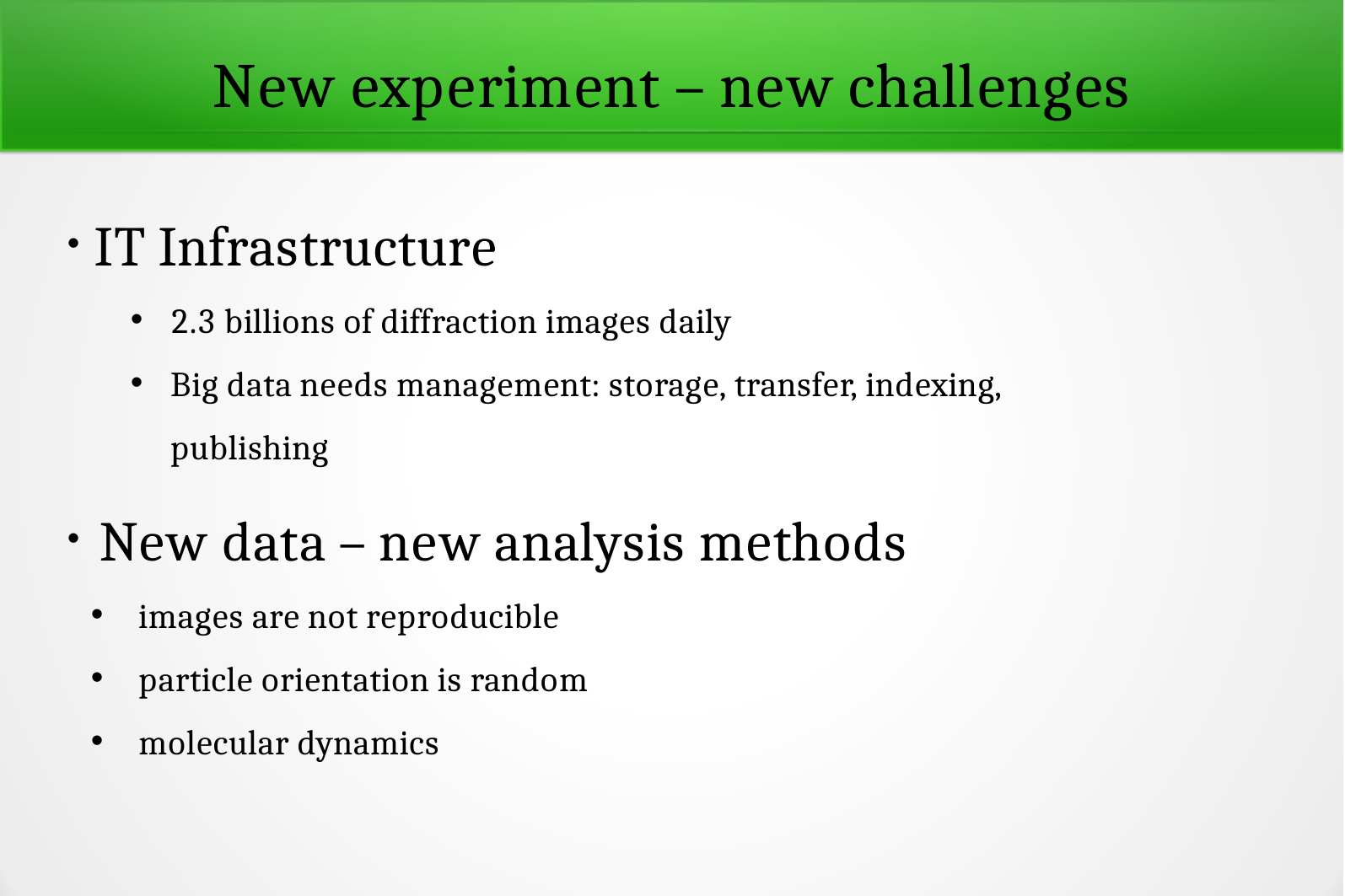

New experiment – new challenges
  IT Infrastructure
2.3 billions of diffraction images daily
Big data needs management: storage, transfer, indexing, publishing

  New data – new analysis methods
 images are not reproducible
 particle orientation is random
 molecular dynamics